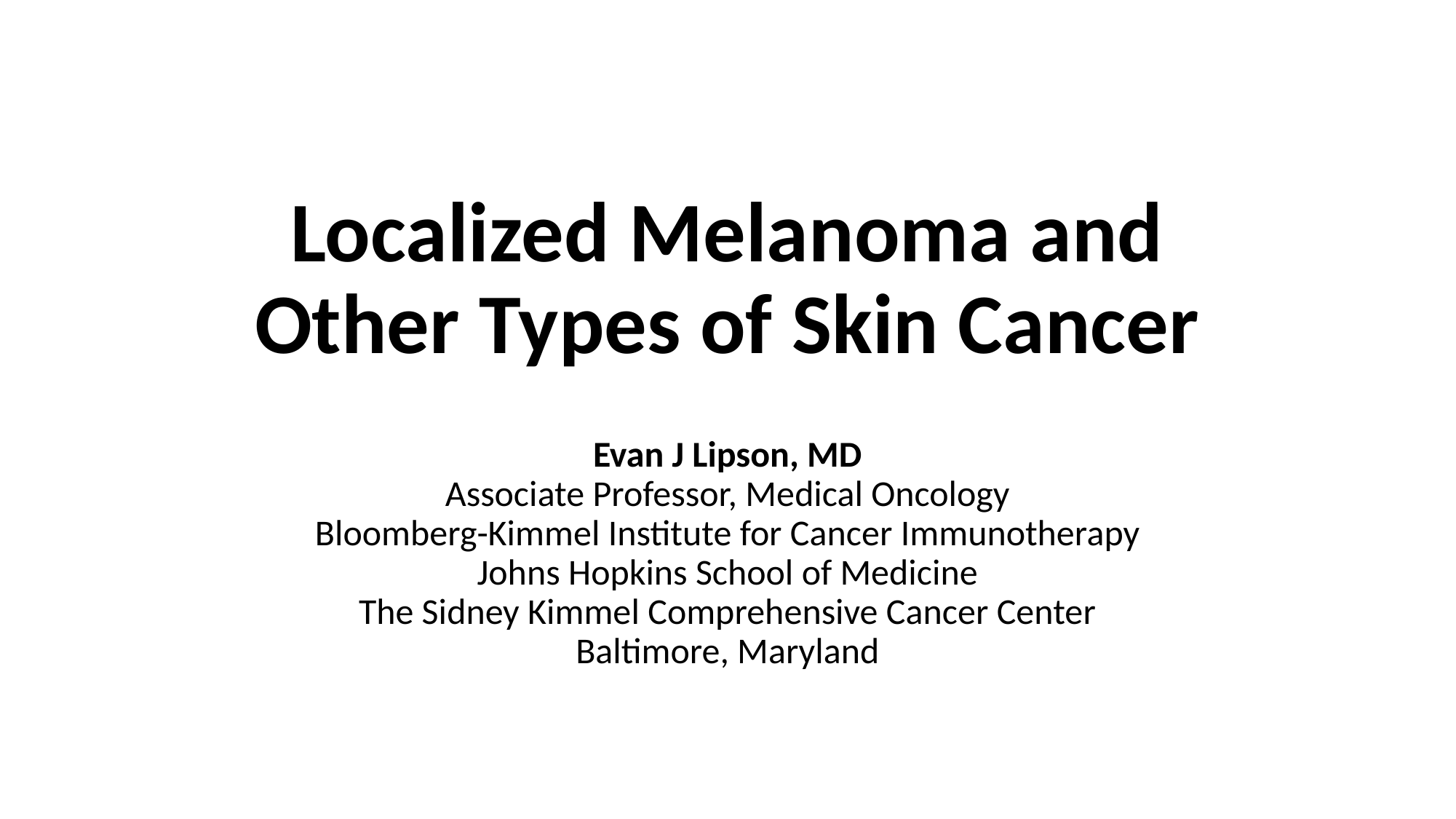

# Localized Melanoma and Other Types of Skin Cancer
Evan J Lipson, MD
Associate Professor, Medical Oncology
Bloomberg-Kimmel Institute for Cancer Immunotherapy
Johns Hopkins School of Medicine
The Sidney Kimmel Comprehensive Cancer Center
Baltimore, Maryland